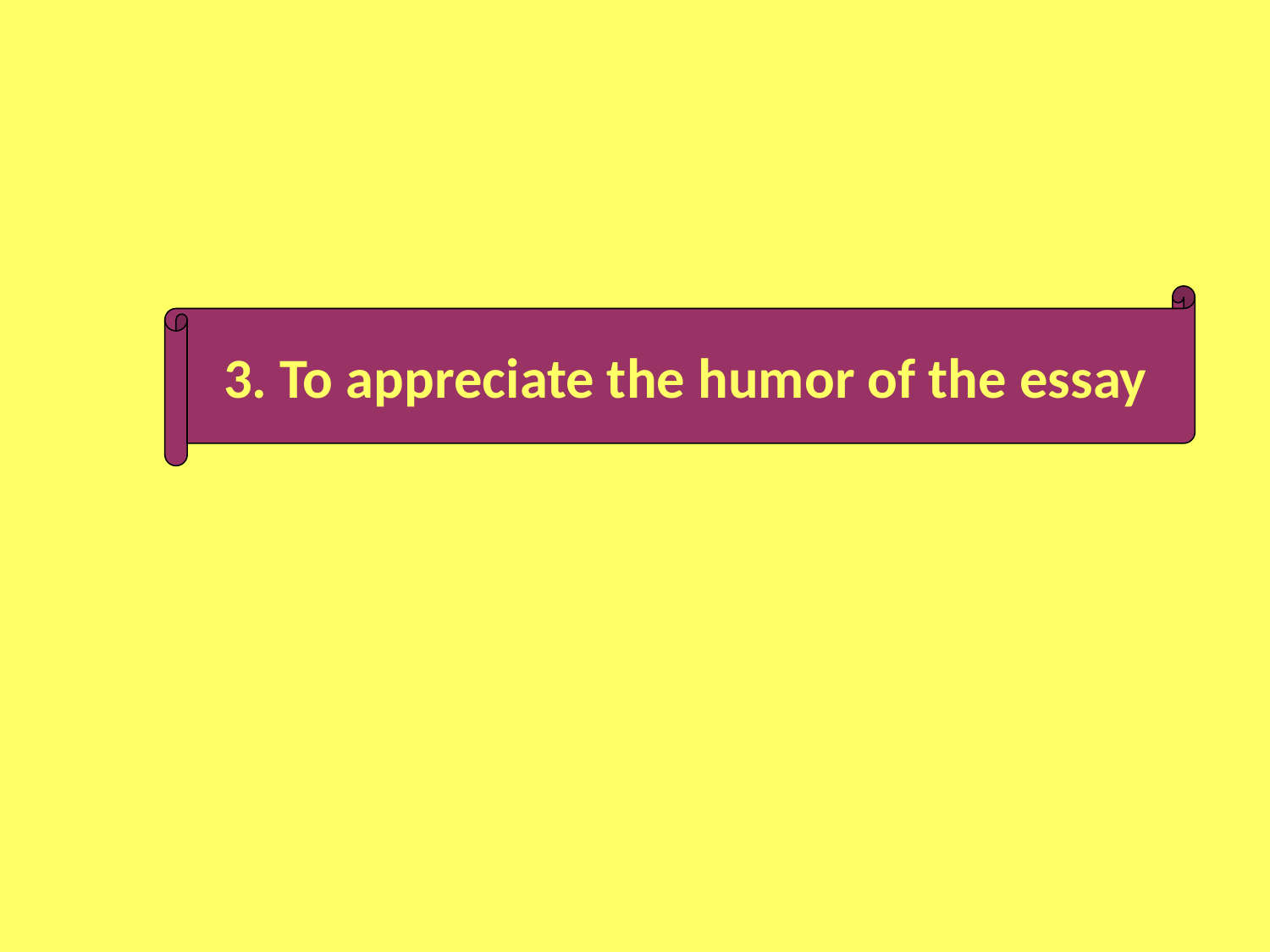

3. To appreciate the humor of the essay